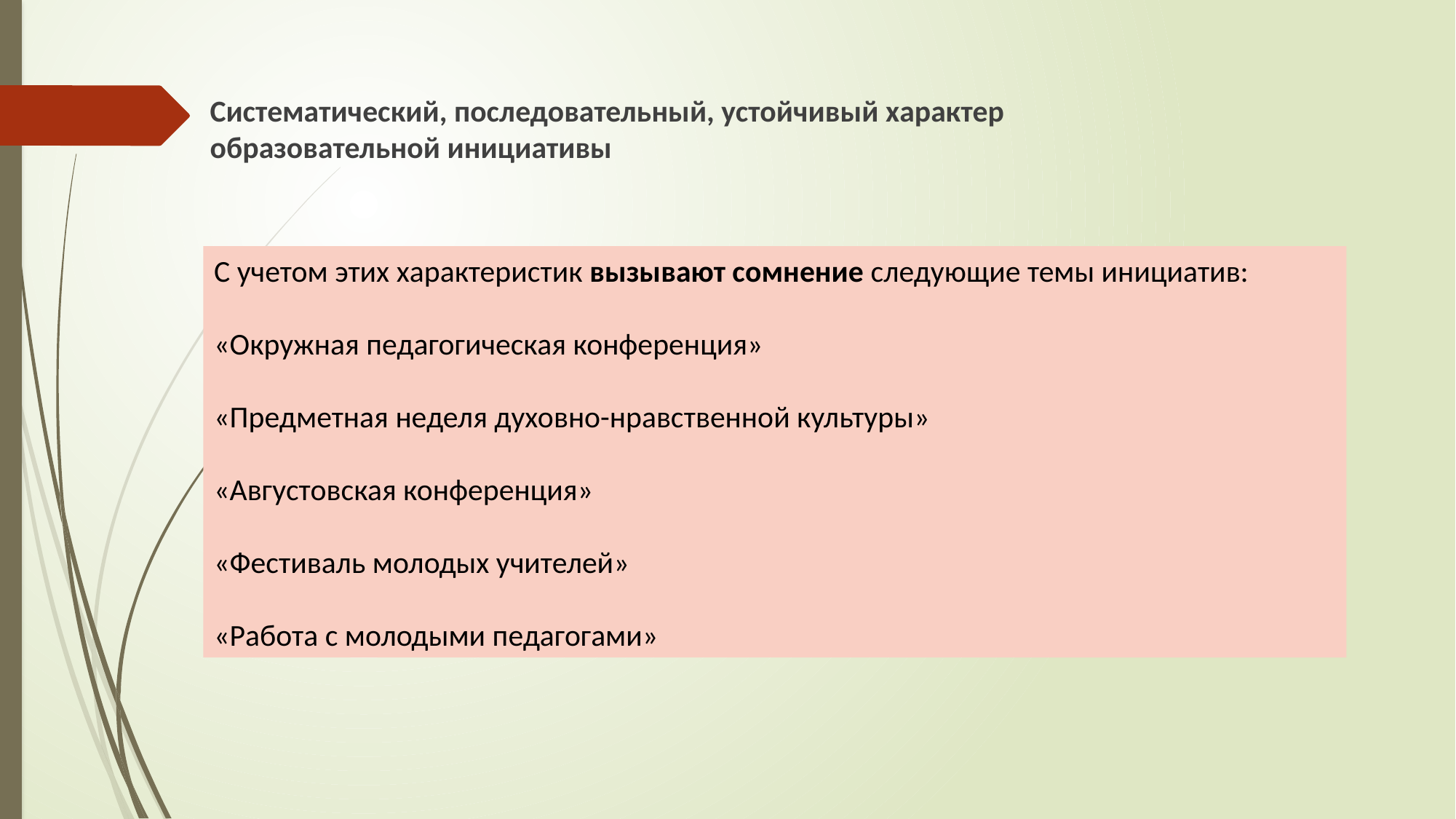

Систематический, последовательный, устойчивый характер  образовательной инициативы
С учетом этих характеристик вызывают сомнение следующие темы инициатив:

«Окружная педагогическая конференция»

«Предметная неделя духовно-нравственной культуры»

«Августовская конференция»

«Фестиваль молодых учителей»

«Работа с молодыми педагогами»